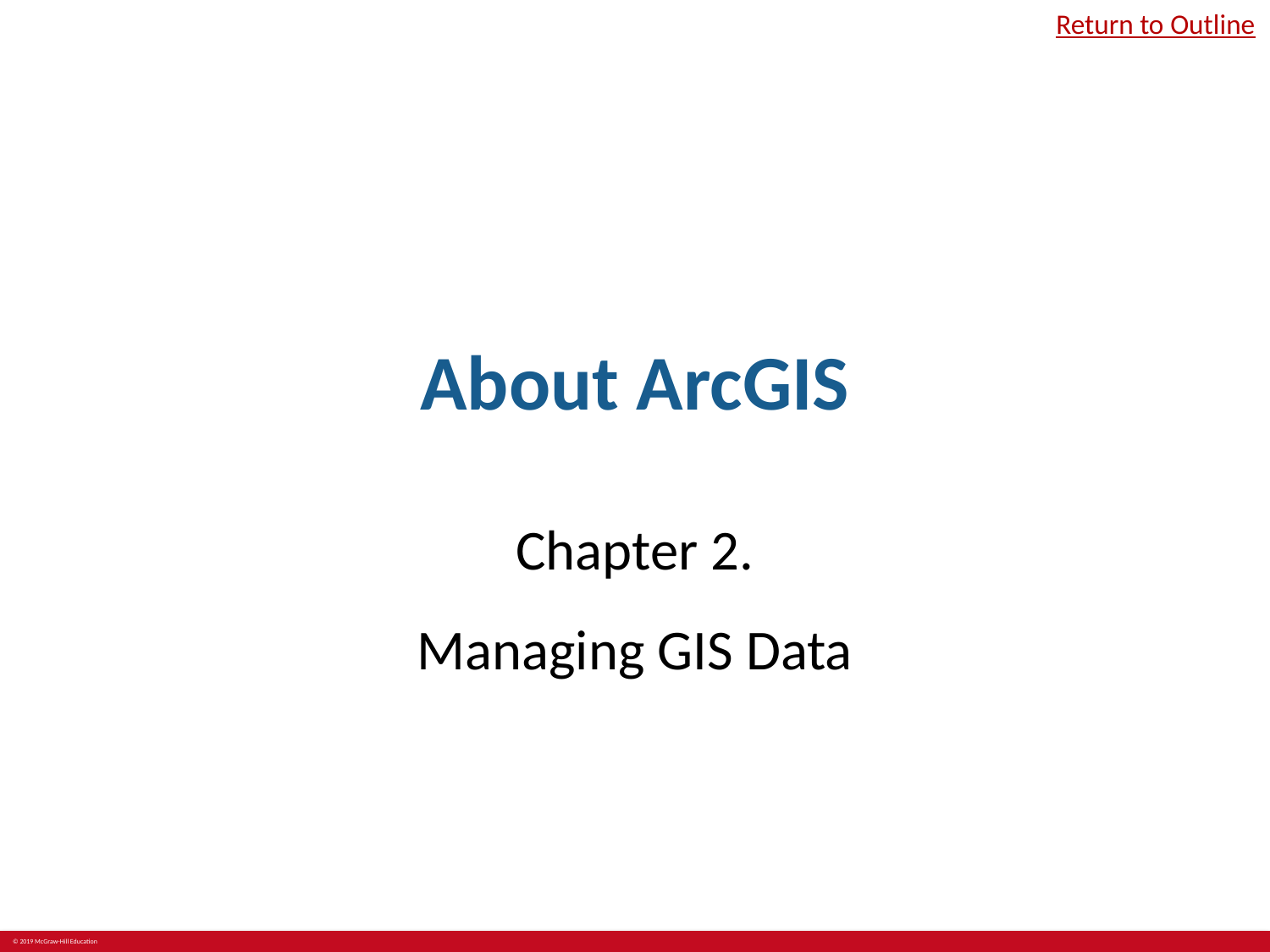

Return to Outline
# About ArcGIS
Chapter 2.
Managing GIS Data